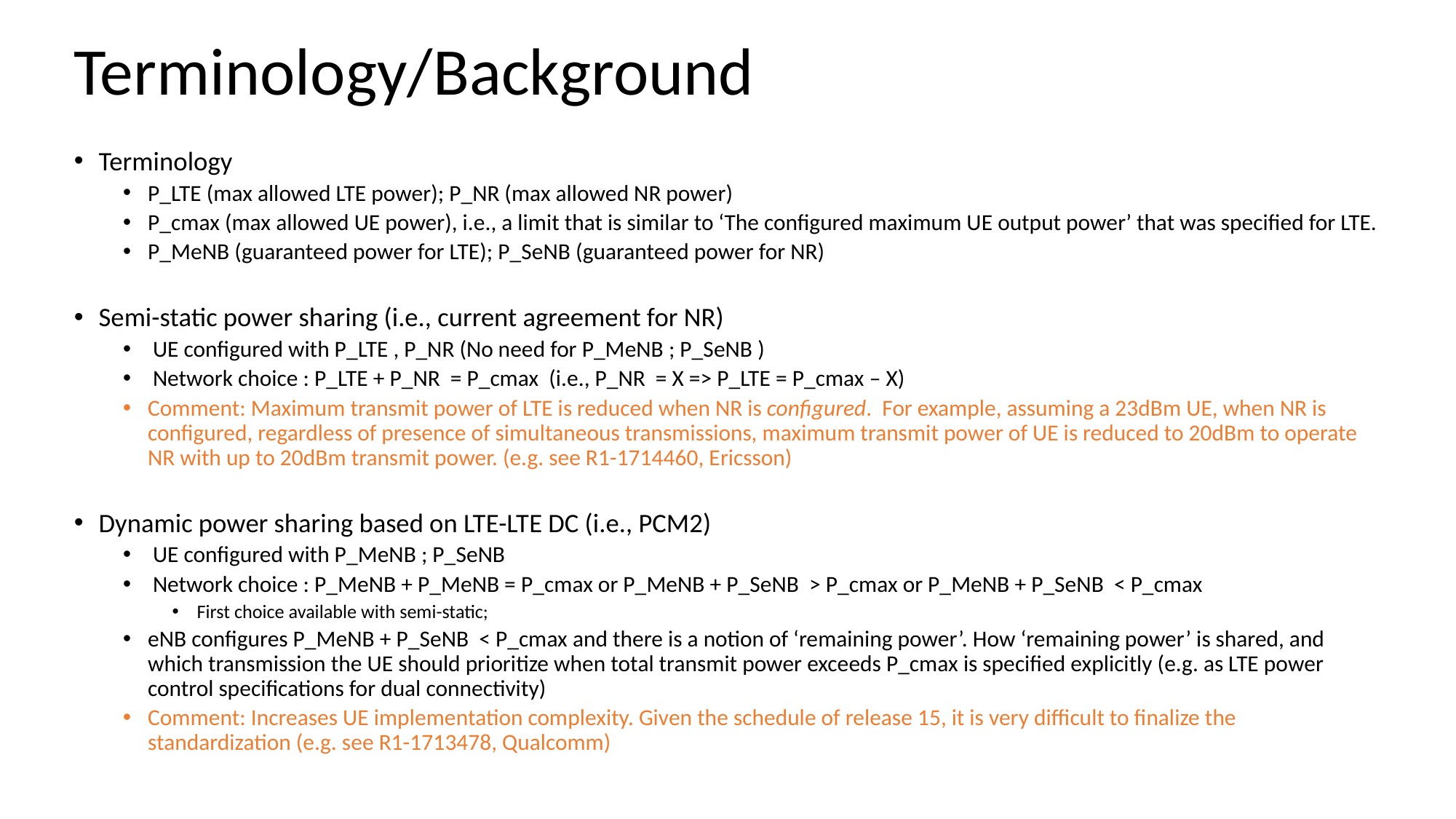

# Terminology/Background
Terminology
P_LTE (max allowed LTE power); P_NR (max allowed NR power)
P_cmax (max allowed UE power), i.e., a limit that is similar to ‘The configured maximum UE output power’ that was specified for LTE.
P_MeNB (guaranteed power for LTE); P_SeNB (guaranteed power for NR)

Semi-static power sharing (i.e., current agreement for NR)
 UE configured with P_LTE , P_NR (No need for P_MeNB ; P_SeNB )
 Network choice : P_LTE + P_NR  = P_cmax  (i.e., P_NR  = X => P_LTE = P_cmax – X)
Comment: Maximum transmit power of LTE is reduced when NR is configured.  For example, assuming a 23dBm UE, when NR is configured, regardless of presence of simultaneous transmissions, maximum transmit power of UE is reduced to 20dBm to operate NR with up to 20dBm transmit power. (e.g. see R1-1714460, Ericsson)

Dynamic power sharing based on LTE-LTE DC (i.e., PCM2)
 UE configured with P_MeNB ; P_SeNB
 Network choice : P_MeNB + P_MeNB = P_cmax or P_MeNB + P_SeNB  > P_cmax or P_MeNB + P_SeNB  < P_cmax
First choice available with semi-static;
eNB configures P_MeNB + P_SeNB  < P_cmax and there is a notion of ‘remaining power’. How ‘remaining power’ is shared, and which transmission the UE should prioritize when total transmit power exceeds P_cmax is specified explicitly (e.g. as LTE power control specifications for dual connectivity)
Comment: Increases UE implementation complexity. Given the schedule of release 15, it is very difficult to finalize the standardization (e.g. see R1-1713478, Qualcomm)